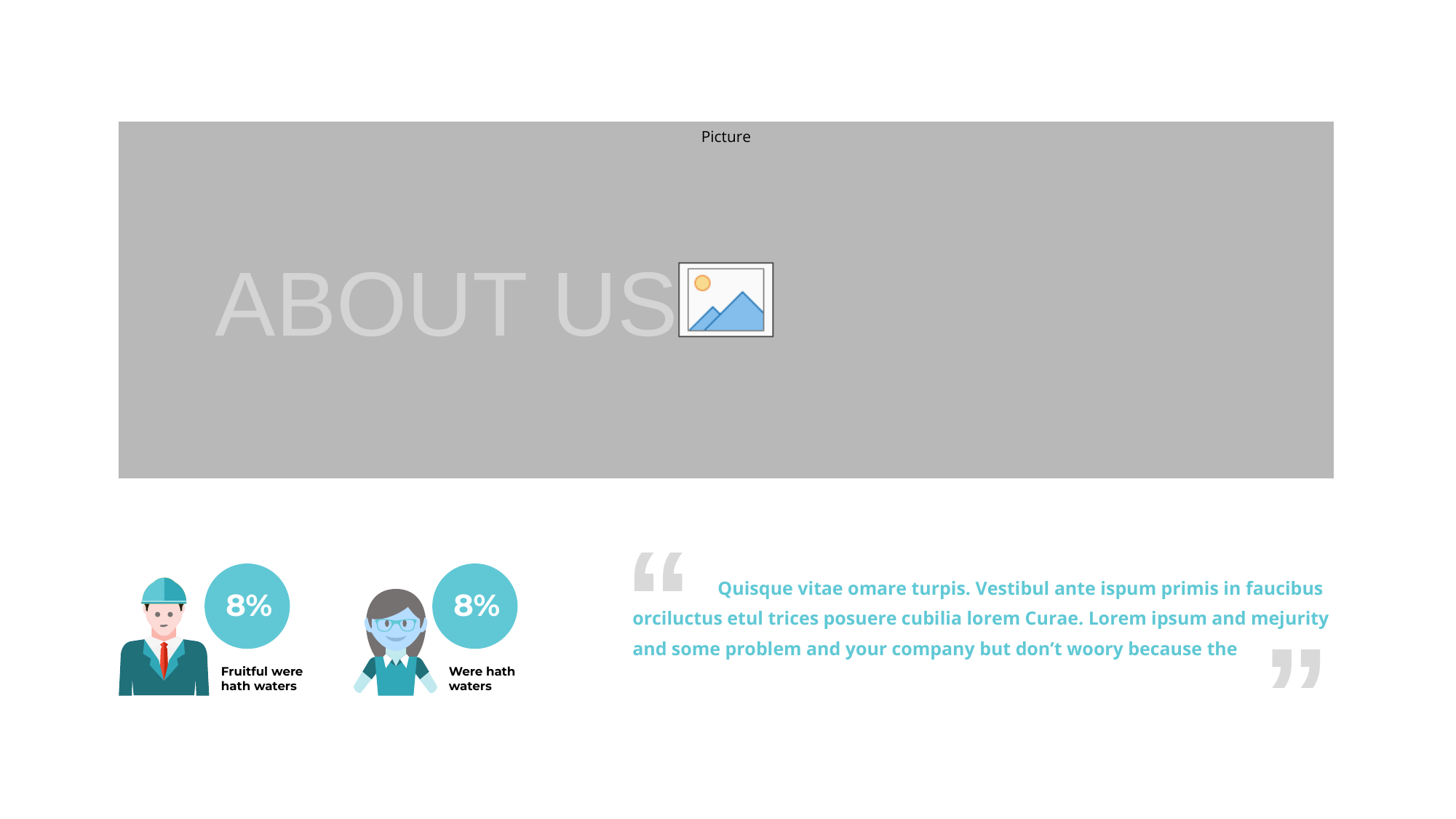

ABOUT US
“
“
                  Quisque vitae omare turpis. Vestibul ante ispum primis in faucibus orciluctus etul trices posuere cubilia lorem Curae. Lorem ipsum and mejurity and some problem and your company but don’t woory because the

8%
8%

Fruitful were hath waters
Were hath waters
04